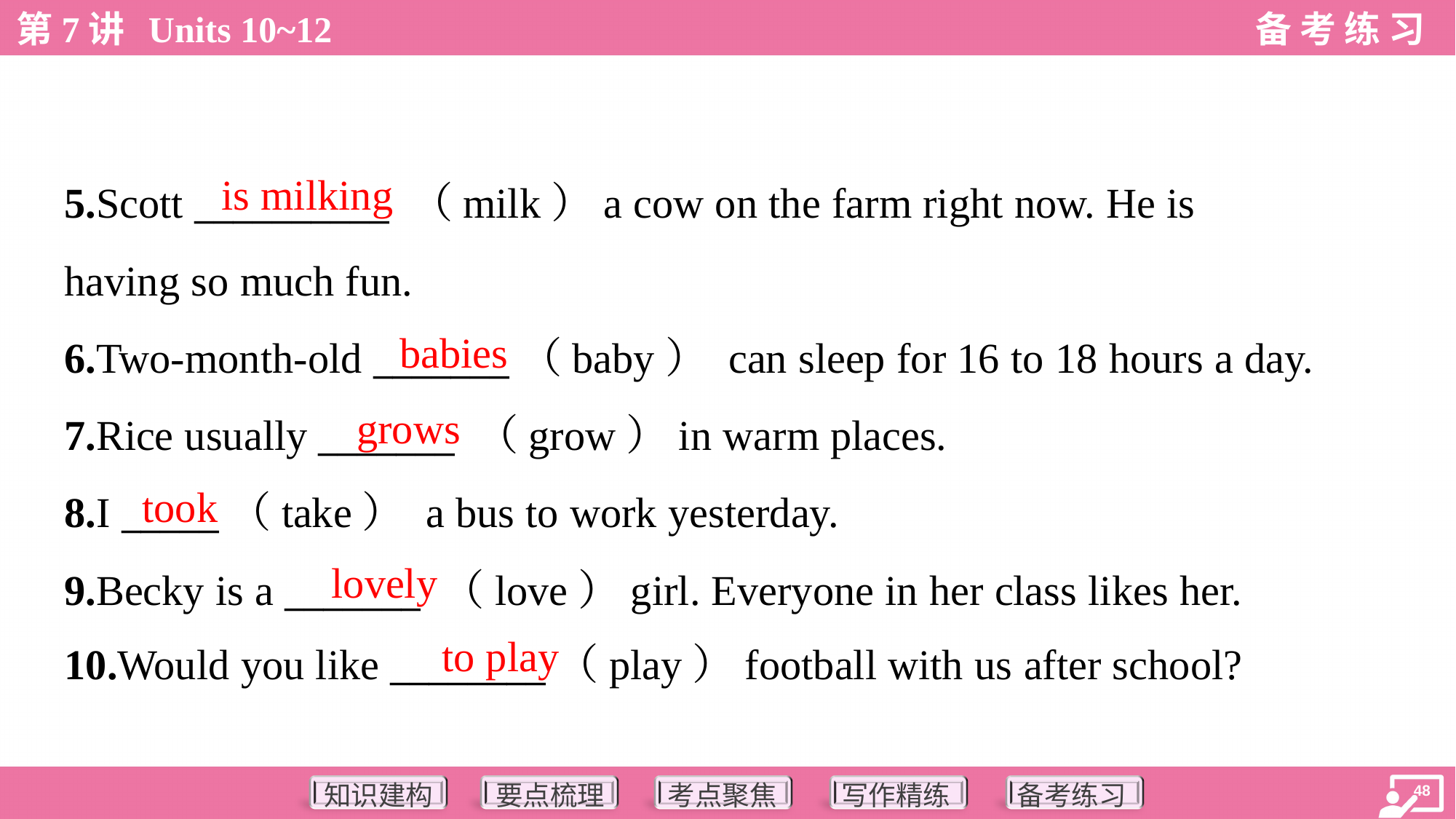

is milking
5.Scott __________ （milk）a cow on the farm right now. He is
having so much fun.
6.Two-month-old _______（baby） can sleep for 16 to 18 hours a day.
7.Rice usually _______ （grow）in warm places.
8.I _____（take） a bus to work yesterday.
9.Becky is a _______ （love）girl. Everyone in her class likes her.
10.Would you like ________（play）football with us after school?
babies
grows
took
lovely
to play